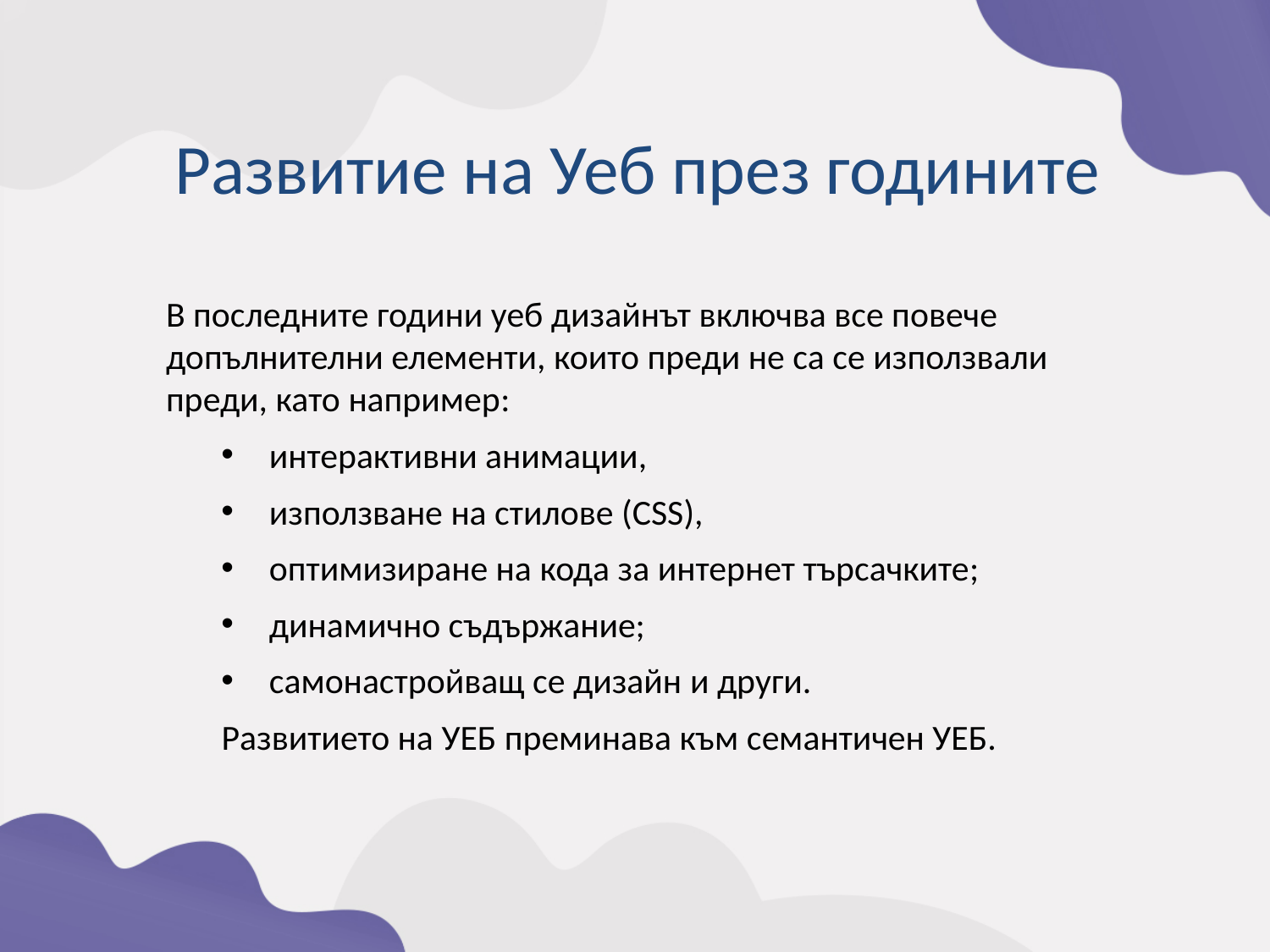

Развитие на Уеб през годините

	В последните години уеб дизайнът включва все повече допълнителни елементи, които преди не са се използвали преди, като например:
интерактивни анимации,
използване на стилове (CSS),
оптимизиране на кода за интернет търсачките;
динамично съдържание;
самонастройващ се дизайн и други.
Развитието на УЕБ преминава към семантичен УЕБ.